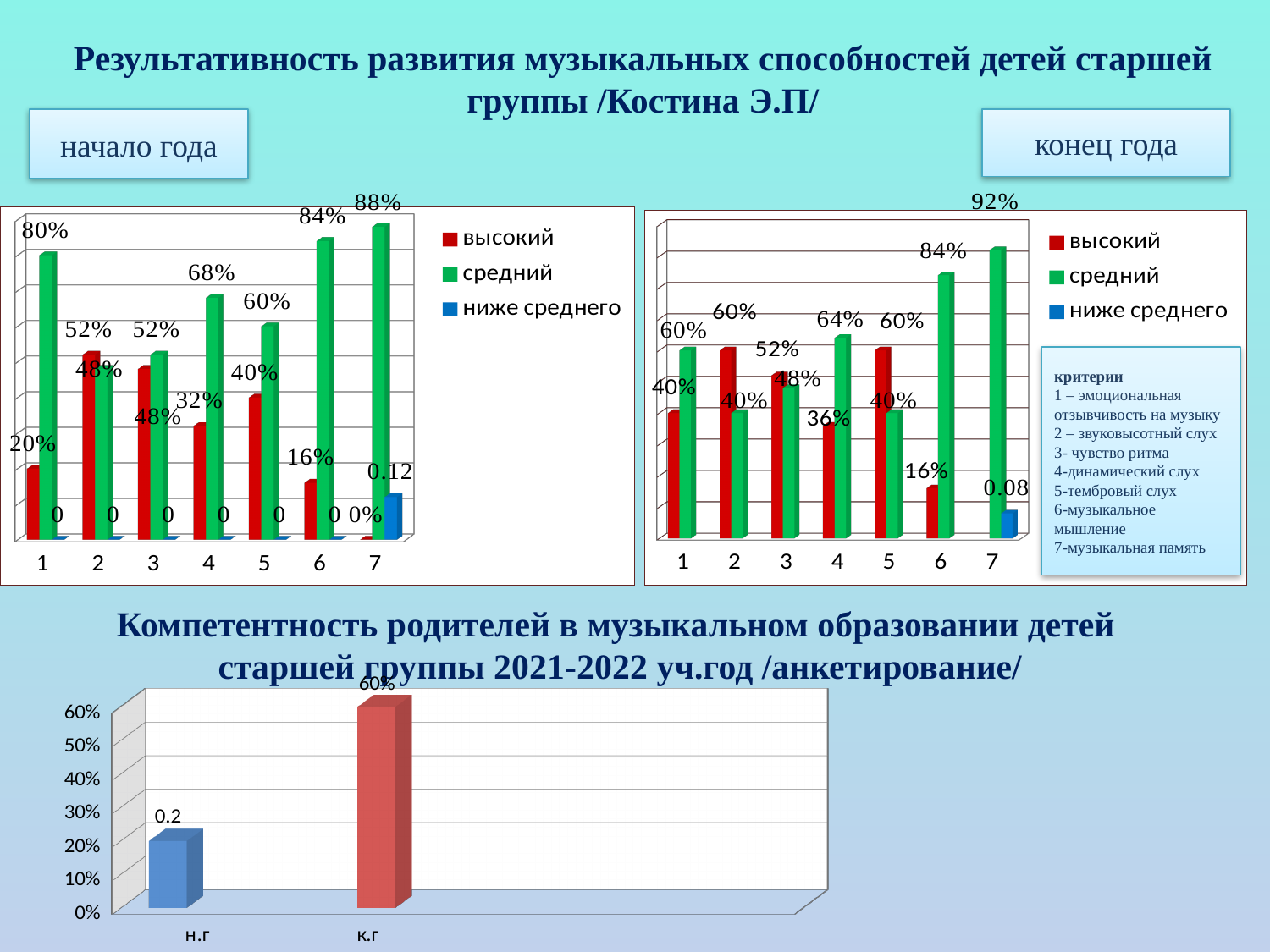

# Результативность развития музыкальных способностей детей старшей группы /Костина Э.П/
начало года
конец года

[unsupported chart]

[unsupported chart]

критерии
1 – эмоциональная отзывчивость на музыку
2 – звуковысотный слух
3- чувство ритма
4-динамический слух
5-тембровый слух
6-музыкальное мышление
7-музыкальная память
Компетентность родителей в музыкальном образовании детей
старшей группы 2021-2022 уч.год /анкетирование/

[unsupported chart]